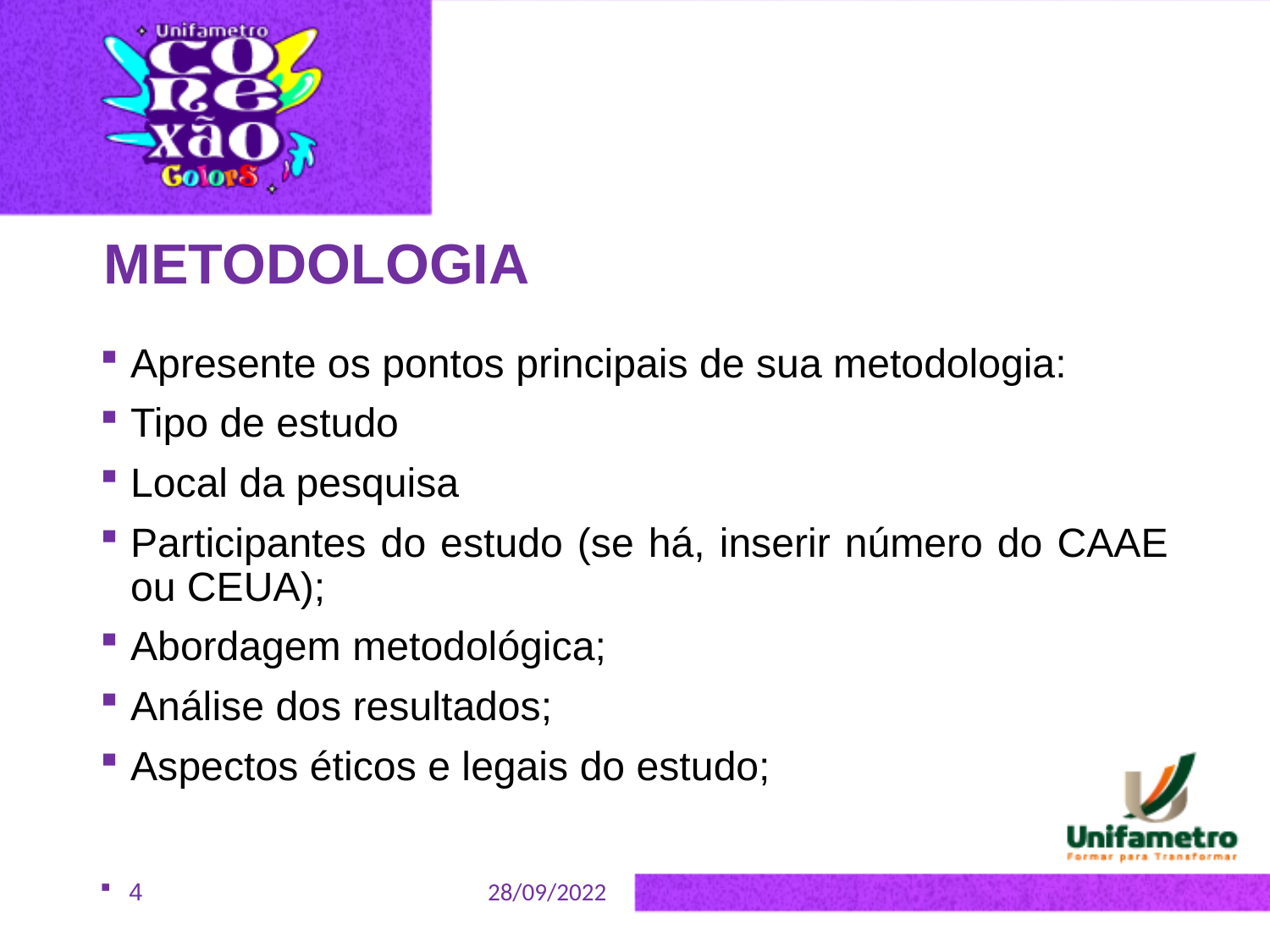

# METODOLOGIA
Apresente os pontos principais de sua metodologia:
Tipo de estudo
Local da pesquisa
Participantes do estudo (se há, inserir número do CAAE ou CEUA);
Abordagem metodológica;
Análise dos resultados;
Aspectos éticos e legais do estudo;
4
28/09/2022
4